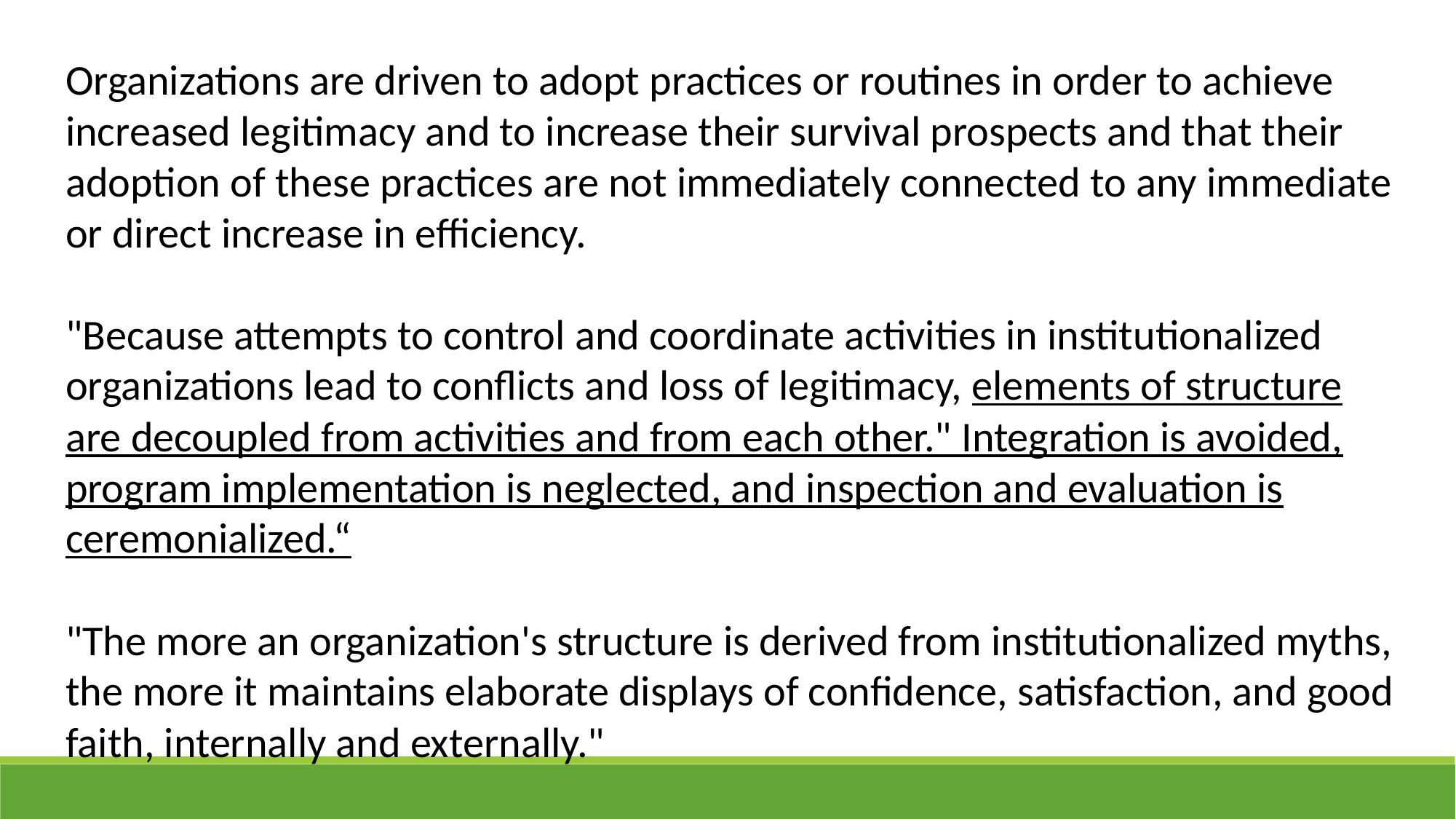

Organizations are driven to adopt practices or routines in order to achieve increased legitimacy and to increase their survival prospects and that their adoption of these practices are not immediately connected to any immediate or direct increase in efficiency.

"Because attempts to control and coordinate activities in institutionalized organizations lead to conflicts and loss of legitimacy, elements of structure are decoupled from activities and from each other." Integration is avoided, program implementation is neglected, and inspection and evaluation is ceremonialized.“

"The more an organization's structure is derived from institutionalized myths, the more it maintains elaborate displays of confidence, satisfaction, and good faith, internally and externally."